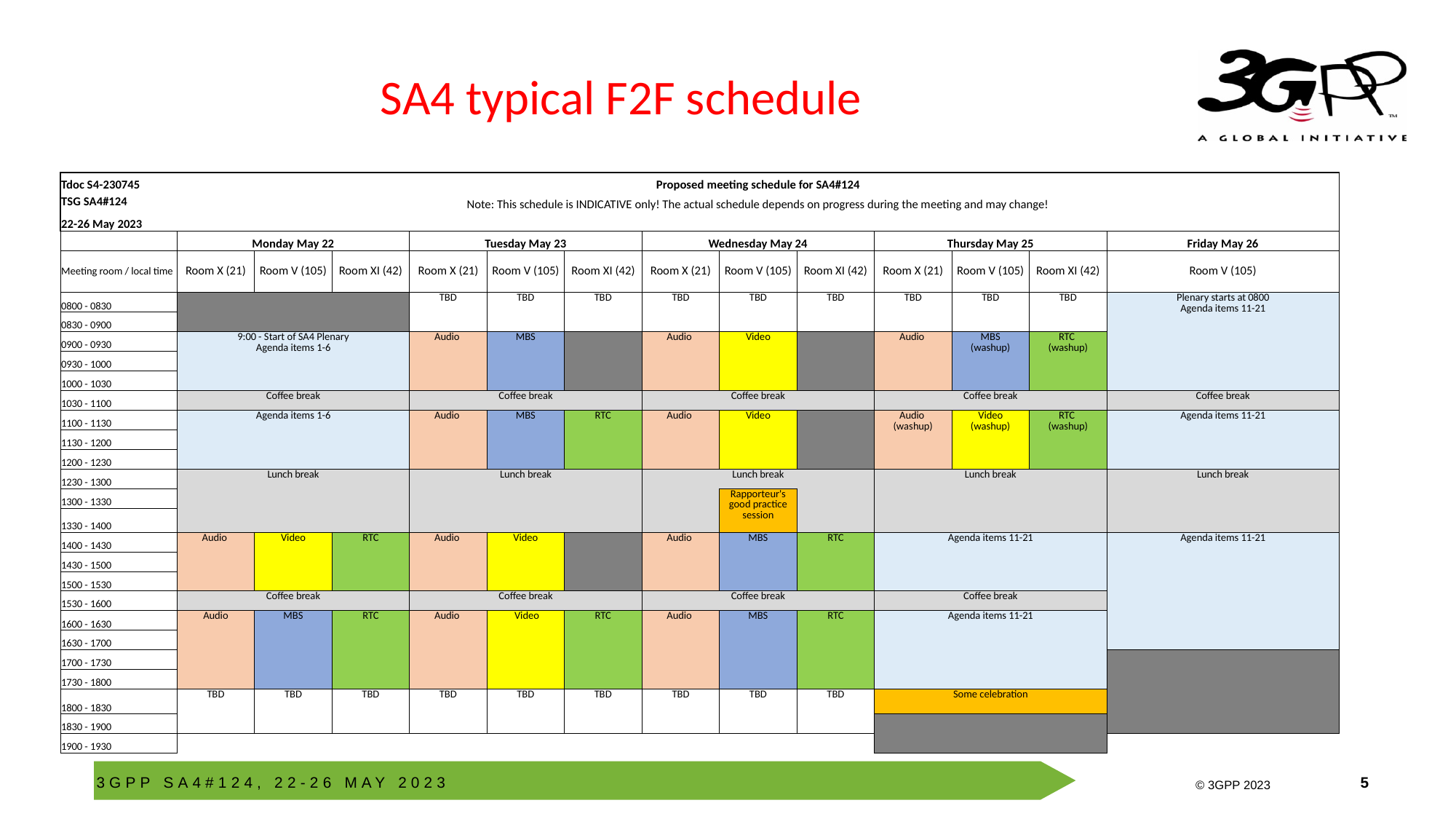

# SA4 typical F2F schedule
| Tdoc S4-230745 | Proposed meeting schedule for SA4#124 |  |  |  |  |  |  |  |  |  |  |  |  |  |  |
| --- | --- | --- | --- | --- | --- | --- | --- | --- | --- | --- | --- | --- | --- | --- | --- |
| TSG SA4#124 | Note: This schedule is INDICATIVE only! The actual schedule depends on progress during the meeting and may change! |  |  |  |  |  |  |  |  |  |  |  |  |  |  |
| 22-26 May 2023 |  |  |  |  |  |  |  |  |  |  |  |  |  |  |  |
|  | Monday May 22 |  |  | Tuesday May 23 |  |  | Wednesday May 24 |  |  | Thursday May 25 |  |  | Friday May 26 |  |  |
| Meeting room / local time | Room X (21) | Room V (105) | Room XI (42) | Room X (21) | Room V (105) | Room XI (42) | Room X (21) | Room V (105) | Room XI (42) | Room X (21) | Room V (105) | Room XI (42) | Room V (105) |  |  |
| 0800 - 0830 |  |  |  | TBD | TBD | TBD | TBD | TBD | TBD | TBD | TBD | TBD | Plenary starts at 0800 Agenda items 11-21 |  |  |
| 0830 - 0900 |  |  |  |  |  |  |  |  |  |  |  |  |  |  |  |
| 0900 - 0930 | 9:00 - Start of SA4 Plenary Agenda items 1-6 |  |  | Audio | MBS |  | Audio | Video |  | Audio | MBS (washup) | RTC (washup) |  |  |  |
| 0930 - 1000 |  |  |  |  |  |  |  |  |  |  |  |  |  |  |  |
| 1000 - 1030 |  |  |  |  |  |  |  |  |  |  |  |  |  |  |  |
| 1030 - 1100 | Coffee break |  |  | Coffee break |  |  | Coffee break |  |  | Coffee break |  |  | Coffee break |  |  |
| 1100 - 1130 | Agenda items 1-6 |  |  | Audio | MBS | RTC | Audio | Video |  | Audio (washup) | Video (washup) | RTC (washup) | Agenda items 11-21 |  |  |
| 1130 - 1200 |  |  |  |  |  |  |  |  |  |  |  |  |  |  |  |
| 1200 - 1230 |  |  |  |  |  |  |  |  |  |  |  |  |  |  |  |
| 1230 - 1300 | Lunch break |  |  | Lunch break |  |  |  | Lunch break |  | Lunch break |  |  | Lunch break |  |  |
| 1300 - 1330 |  |  |  |  |  |  |  | Rapporteur's good practice session |  |  |  |  |  |  |  |
| 1330 - 1400 |  |  |  |  |  |  |  |  |  |  |  |  |  |  |  |
| 1400 - 1430 | Audio | Video | RTC | Audio | Video |  | Audio | MBS | RTC | Agenda items 11-21 |  |  | Agenda items 11-21 |  |  |
| 1430 - 1500 |  |  |  |  |  |  |  |  |  |  |  |  |  |  |  |
| 1500 - 1530 |  |  |  |  |  |  |  |  |  |  |  |  |  |  |  |
| 1530 - 1600 | Coffee break |  |  | Coffee break |  |  | Coffee break |  |  | Coffee break |  |  |  |  |  |
| 1600 - 1630 | Audio | MBS | RTC | Audio | Video | RTC | Audio | MBS | RTC | Agenda items 11-21 |  |  |  |  |  |
| 1630 - 1700 |  |  |  |  |  |  |  |  |  |  |  |  |  |  |  |
| 1700 - 1730 |  |  |  |  |  |  |  |  |  |  |  |  |  |  |  |
| 1730 - 1800 |  |  |  |  |  |  |  |  |  |  |  |  |  |  |  |
| 1800 - 1830 | TBD | TBD | TBD | TBD | TBD | TBD | TBD | TBD | TBD | Some celebration |  |  |  |  |  |
| 1830 - 1900 |  |  |  |  |  |  |  |  |  |  |  |  |  |  |  |
| 1900 - 1930 |  |  |  |  |  |  |  |  |  |  |  |  |  |  |  |